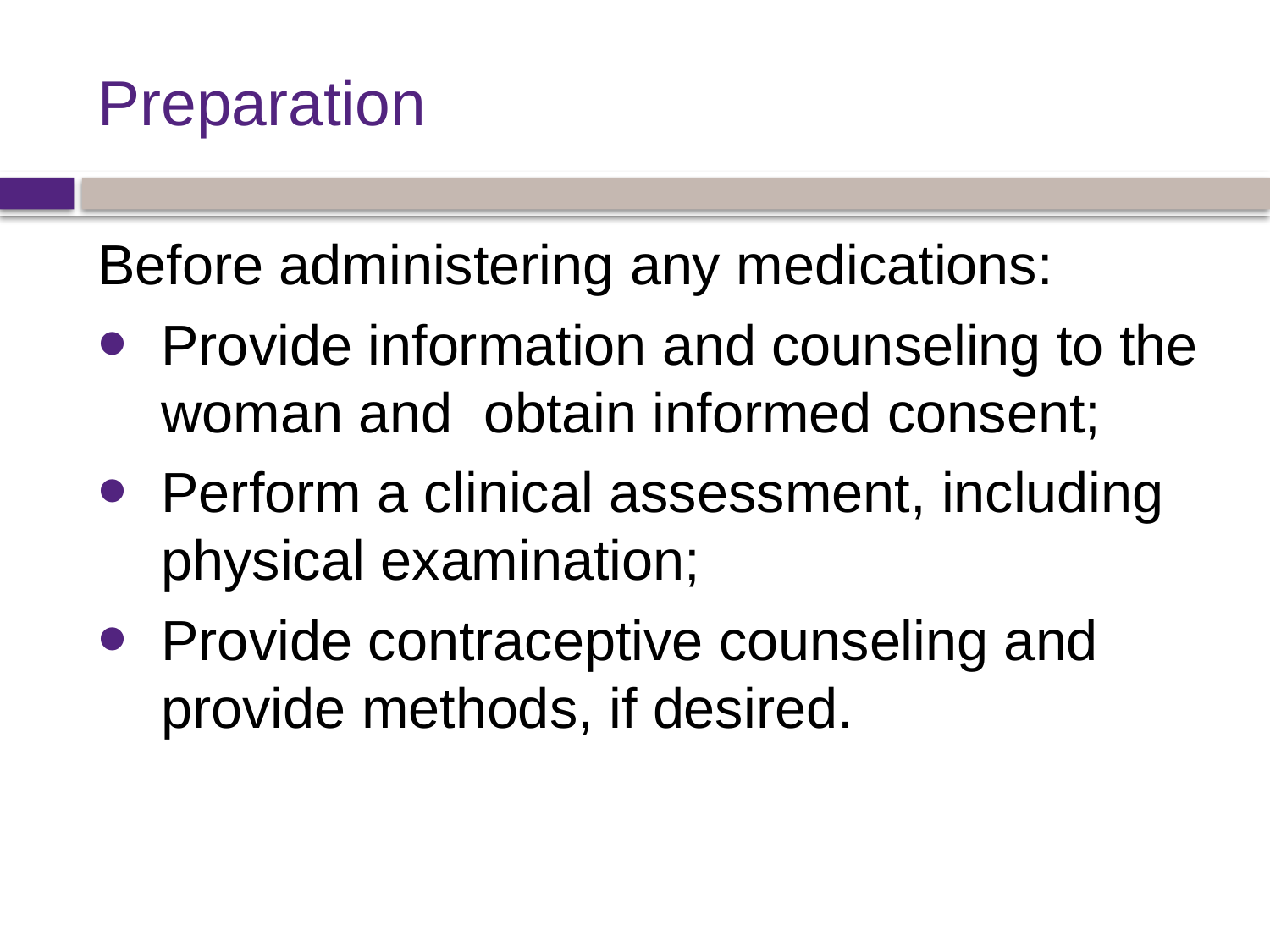

# Preparation
Before administering any medications:
Provide information and counseling to the woman and  obtain informed consent;
Perform a clinical assessment, including physical examination;
Provide contraceptive counseling and provide methods, if desired.